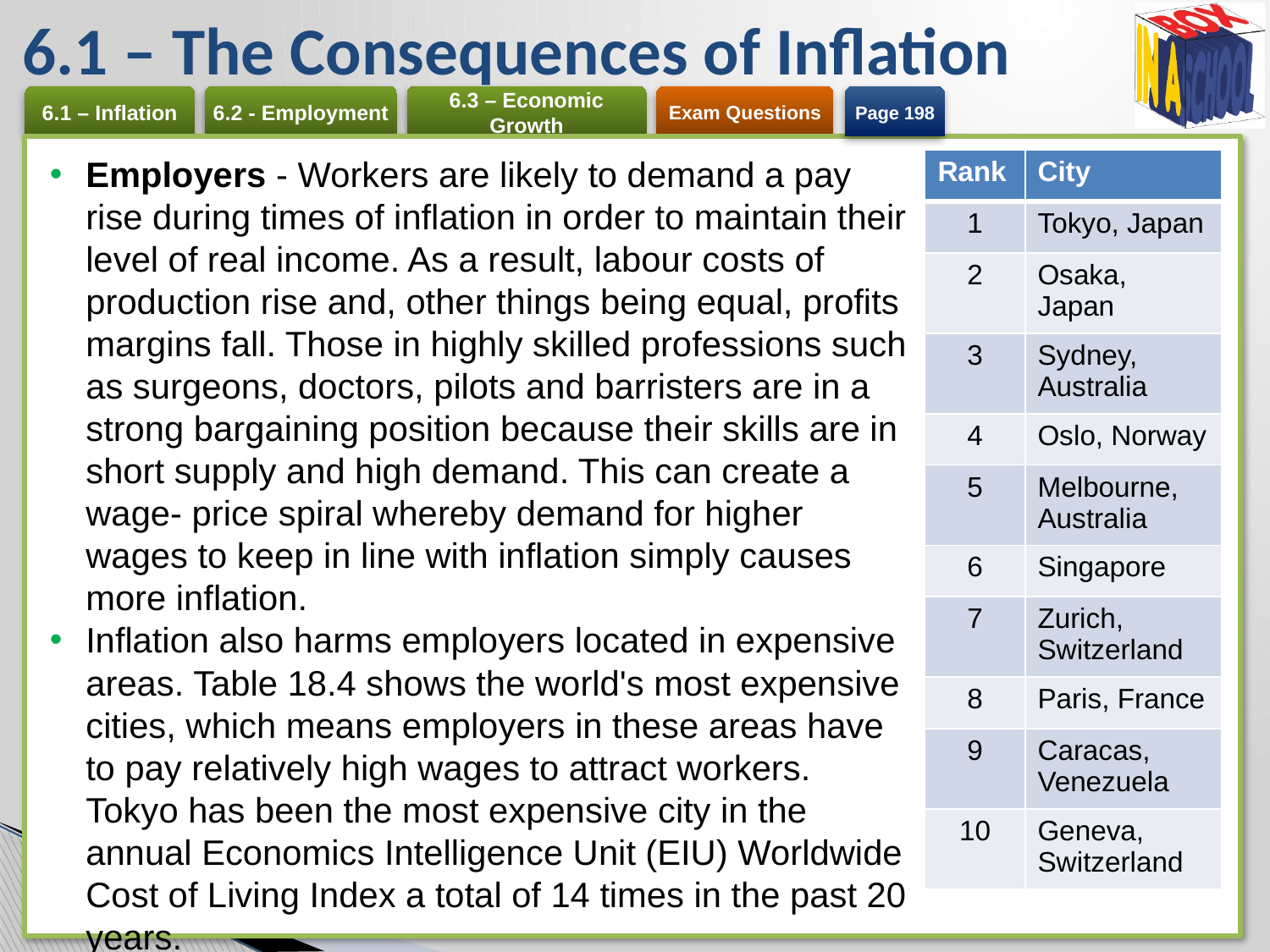

# 6.1 – The Consequences of Inflation
Page 198
Employers - Workers are likely to demand a pay rise during times of inflation in order to maintain their level of real income. As a result, labour costs of production rise and, other things being equal, profits margins fall. Those in highly skilled professions such as surgeons, doctors, pilots and barristers are in a strong bargaining position because their skills are in short supply and high demand. This can create a wage- price spiral whereby demand for higher wages to keep in line with inflation simply causes more inflation.
Inflation also harms employers located in expensive areas. Table 18.4 shows the world's most expensive cities, which means employers in these areas have to pay relatively high wages to attract workers. Tokyo has been the most expensive city in the annual Economics Intelligence Unit (EIU) Worldwide Cost of Living Index a total of 14 times in the past 20 years.
| Rank | City |
| --- | --- |
| 1 | Tokyo, Japan |
| 2 | Osaka, Japan |
| 3 | Sydney, Australia |
| 4 | Oslo, Norway |
| 5 | Melbourne, Australia |
| 6 | Singapore |
| 7 | Zurich, Switzerland |
| 8 | Paris, France |
| 9 | Caracas, Venezuela |
| 10 | Geneva, Switzerland |